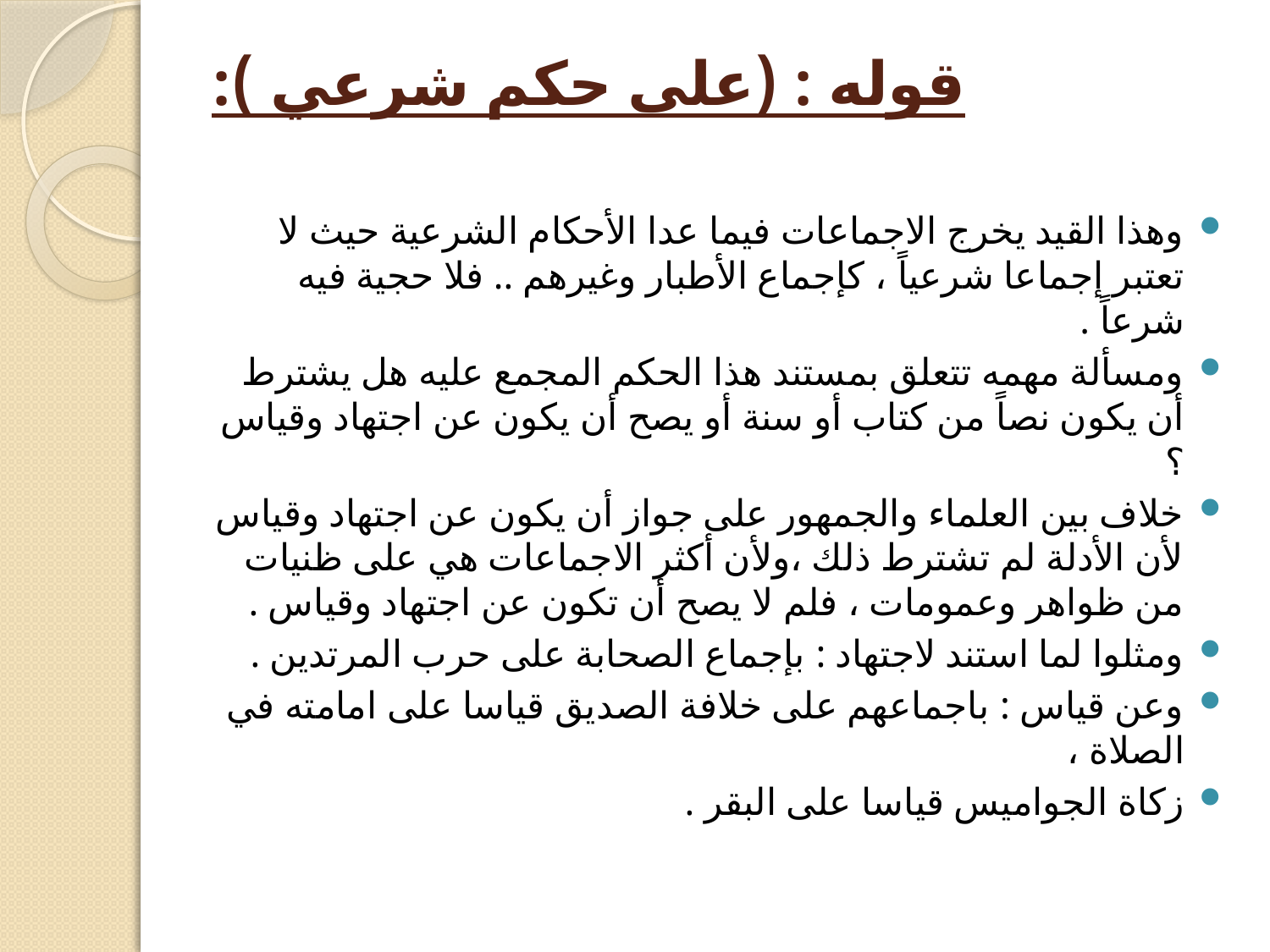

# قوله : (على حكم شرعي ):
وهذا القيد يخرج الاجماعات فيما عدا الأحكام الشرعية حيث لا تعتبر إجماعا شرعياً ، كإجماع الأطبار وغيرهم .. فلا حجية فيه شرعاً .
ومسألة مهمه تتعلق بمستند هذا الحكم المجمع عليه هل يشترط أن يكون نصاً من كتاب أو سنة أو يصح أن يكون عن اجتهاد وقياس ؟
خلاف بين العلماء والجمهور على جواز أن يكون عن اجتهاد وقياس لأن الأدلة لم تشترط ذلك ،ولأن أكثر الاجماعات هي على ظنيات من ظواهر وعمومات ، فلم لا يصح أن تكون عن اجتهاد وقياس .
ومثلوا لما استند لاجتهاد : بإجماع الصحابة على حرب المرتدين .
وعن قياس : باجماعهم على خلافة الصديق قياسا على امامته في الصلاة ،
زكاة الجواميس قياسا على البقر .